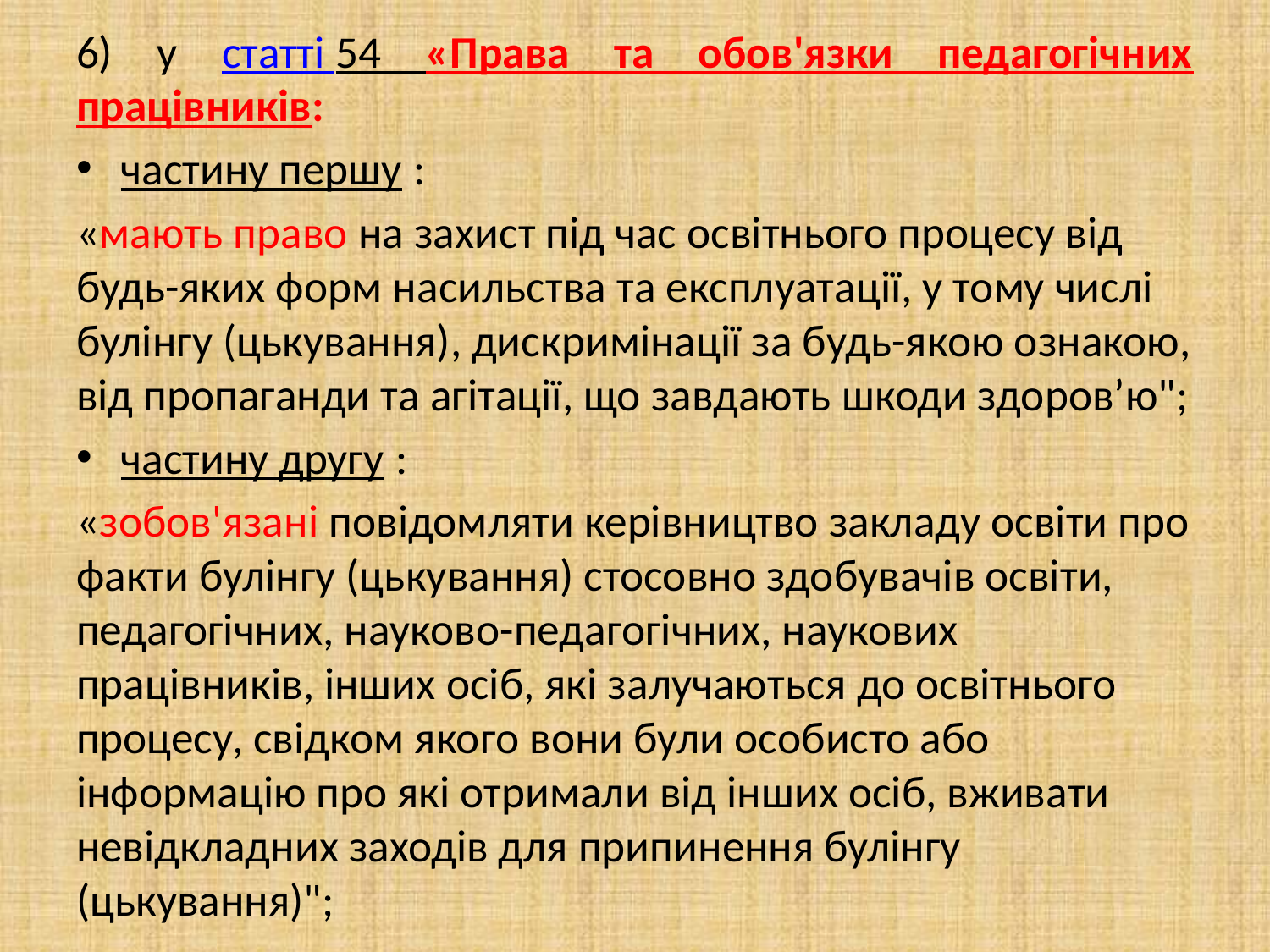

6) у статті 54 «Права та обов'язки педагогічних працівників:
частину першу :
«мають право на захист під час освітнього процесу від будь-яких форм насильства та експлуатації, у тому числі булінгу (цькування), дискримінації за будь-якою ознакою, від пропаганди та агітації, що завдають шкоди здоров’ю";
частину другу :
«зобов'язані повідомляти керівництво закладу освіти про факти булінгу (цькування) стосовно здобувачів освіти, педагогічних, науково-педагогічних, наукових працівників, інших осіб, які залучаються до освітнього процесу, свідком якого вони були особисто або інформацію про які отримали від інших осіб, вживати невідкладних заходів для припинення булінгу (цькування)";